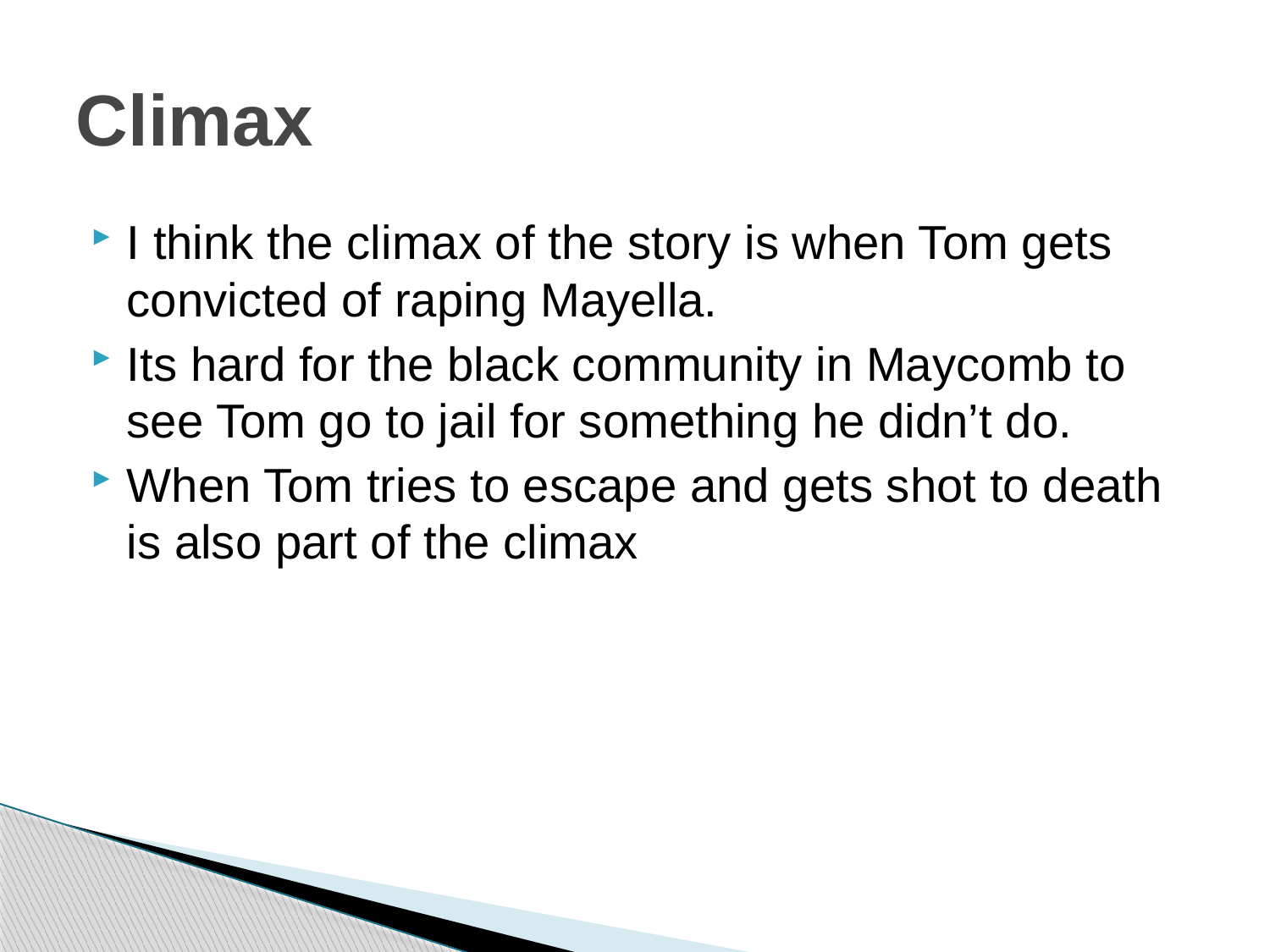

# Climax
I think the climax of the story is when Tom gets convicted of raping Mayella.
Its hard for the black community in Maycomb to see Tom go to jail for something he didn’t do.
When Tom tries to escape and gets shot to death is also part of the climax